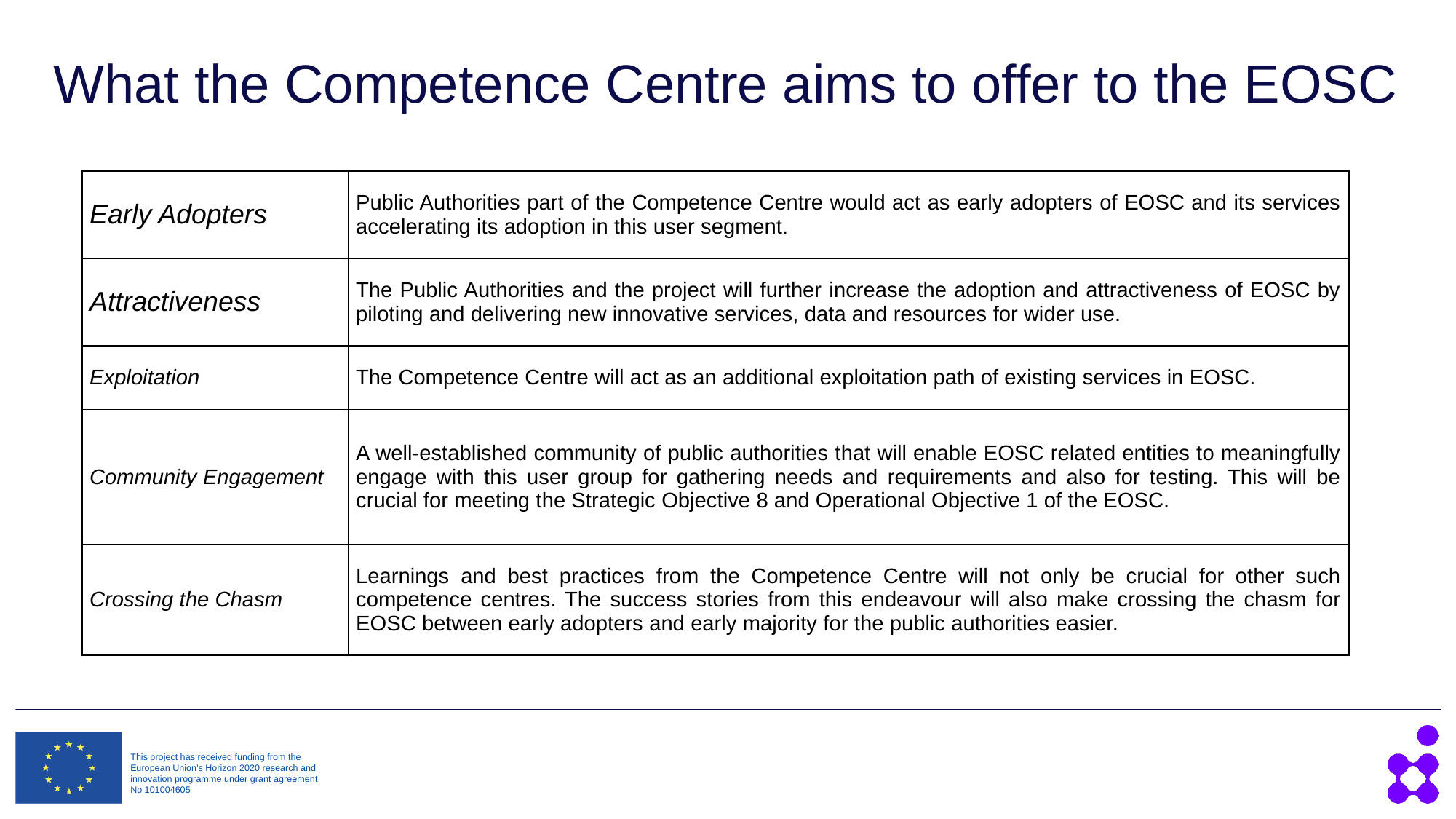

# What the Competence Centre aims to offer to the EOSC
| Early Adopters | Public Authorities part of the Competence Centre would act as early adopters of EOSC and its services accelerating its adoption in this user segment. |
| --- | --- |
| Attractiveness | The Public Authorities and the project will further increase the adoption and attractiveness of EOSC by piloting and delivering new innovative services, data and resources for wider use. |
| Exploitation | The Competence Centre will act as an additional exploitation path of existing services in EOSC. |
| Community Engagement | A well-established community of public authorities that will enable EOSC related entities to meaningfully engage with this user group for gathering needs and requirements and also for testing. This will be crucial for meeting the Strategic Objective 8 and Operational Objective 1 of the EOSC. |
| Crossing the Chasm | Learnings and best practices from the Competence Centre will not only be crucial for other such competence centres. The success stories from this endeavour will also make crossing the chasm for EOSC between early adopters and early majority for the public authorities easier. |